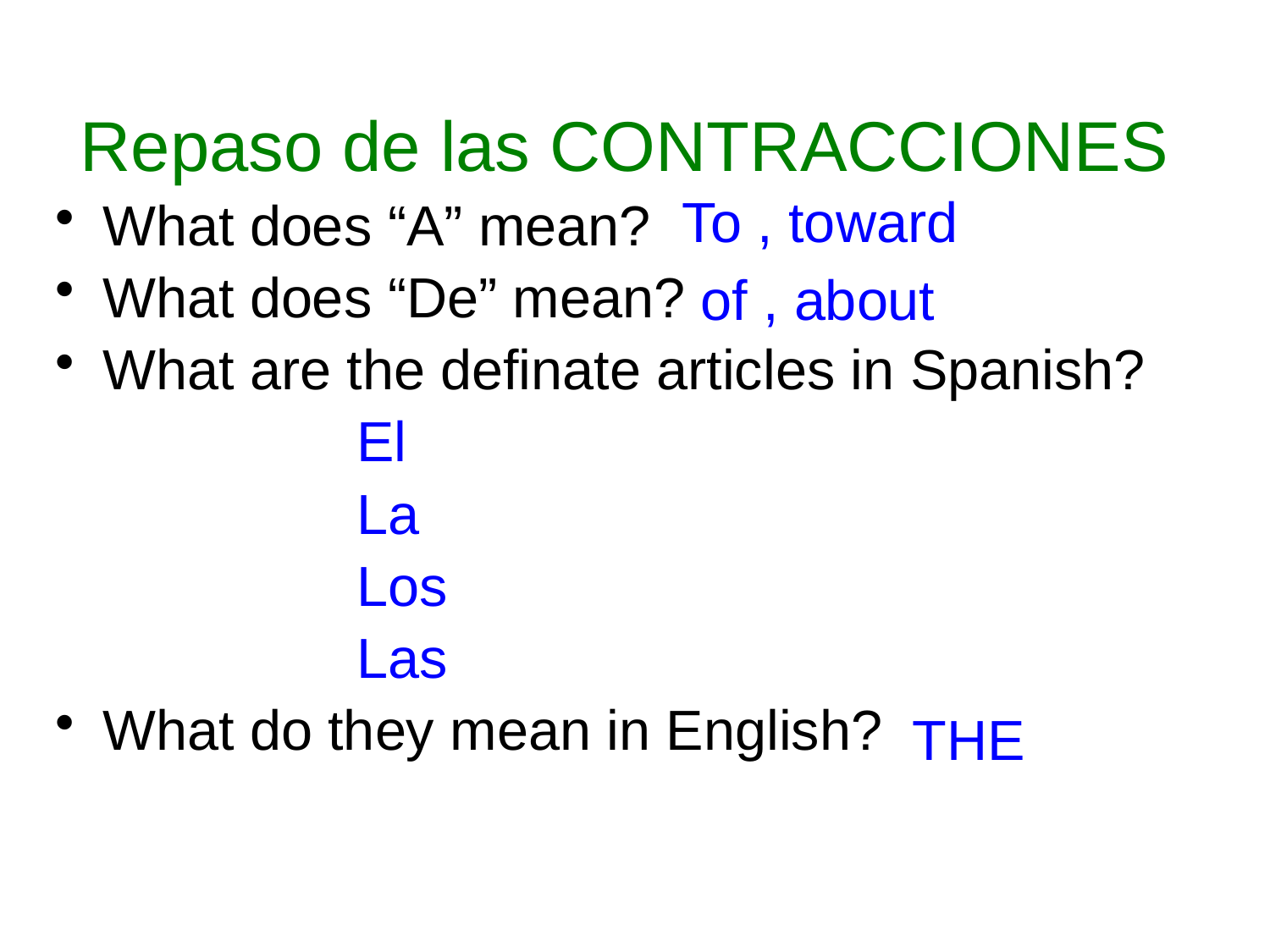

# Repaso de las CONTRACCIONES
To , toward
What does “A” mean?
What does “De” mean?
What are the definate articles in Spanish?
			El
			La
			Los
			Las
What do they mean in English?
of , about
THE